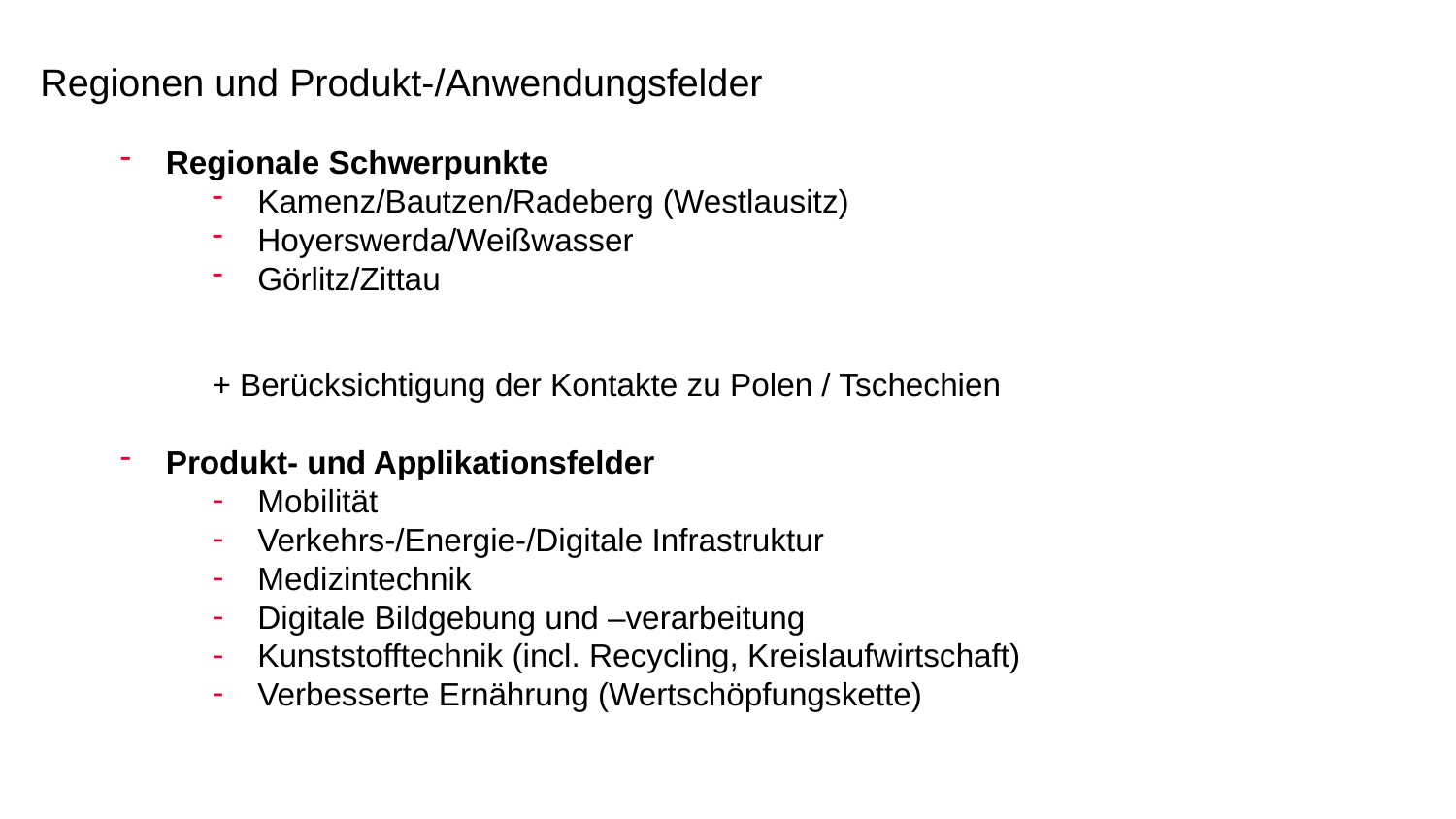

# Regionen und Produkt-/Anwendungsfelder
Regionale Schwerpunkte
Kamenz/Bautzen/Radeberg (Westlausitz)
Hoyerswerda/Weißwasser
Görlitz/Zittau

+ Berücksichtigung der Kontakte zu Polen / Tschechien

Produkt- und Applikationsfelder
Mobilität
Verkehrs-/Energie-/Digitale Infrastruktur
Medizintechnik
Digitale Bildgebung und –verarbeitung
Kunststofftechnik (incl. Recycling, Kreislaufwirtschaft)
Verbesserte Ernährung (Wertschöpfungskette)

5